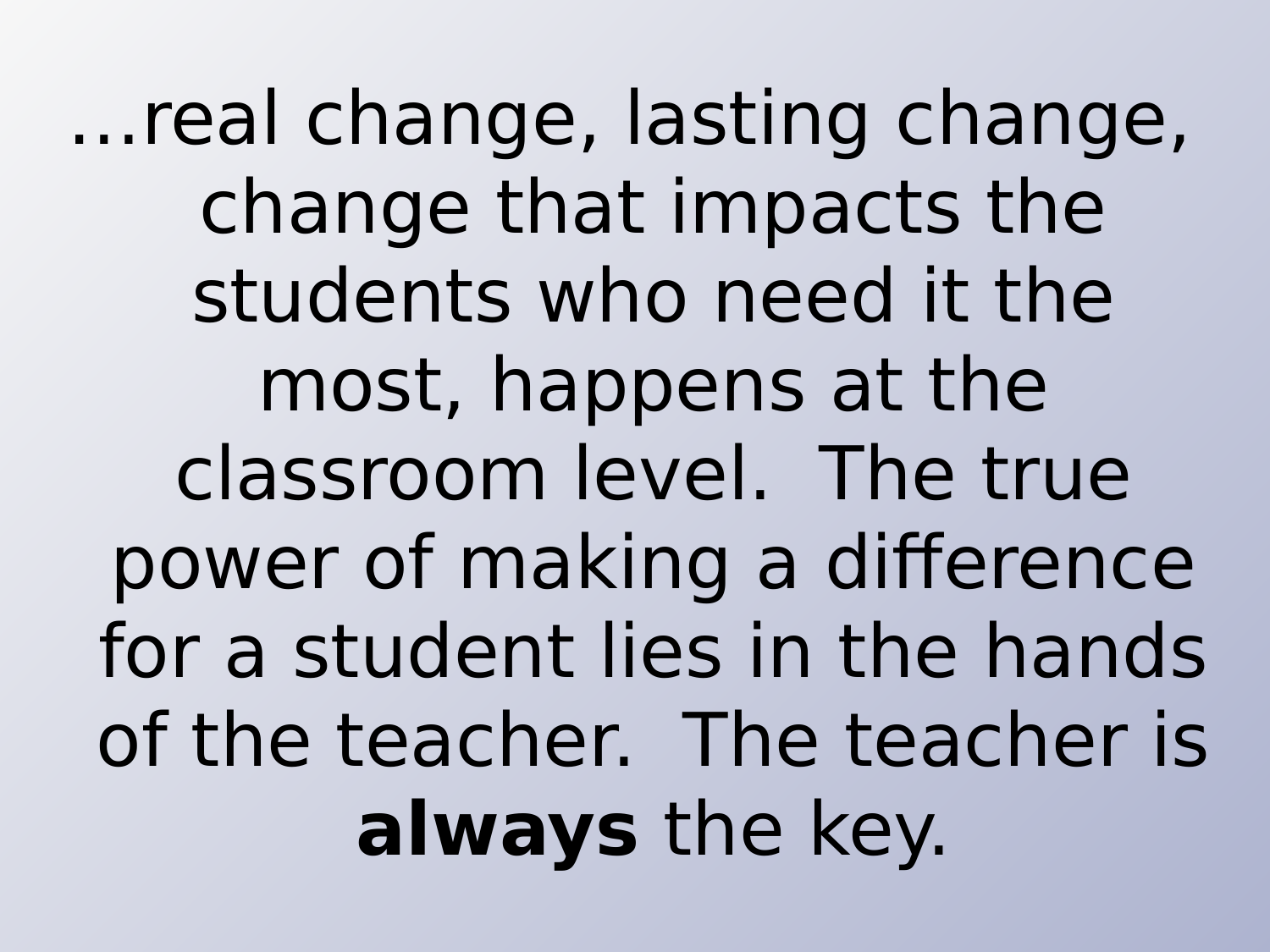

…real change, lasting change, change that impacts the students who need it the most, happens at the classroom level.  The true power of making a difference for a student lies in the hands of the teacher.  The teacher is always the key.